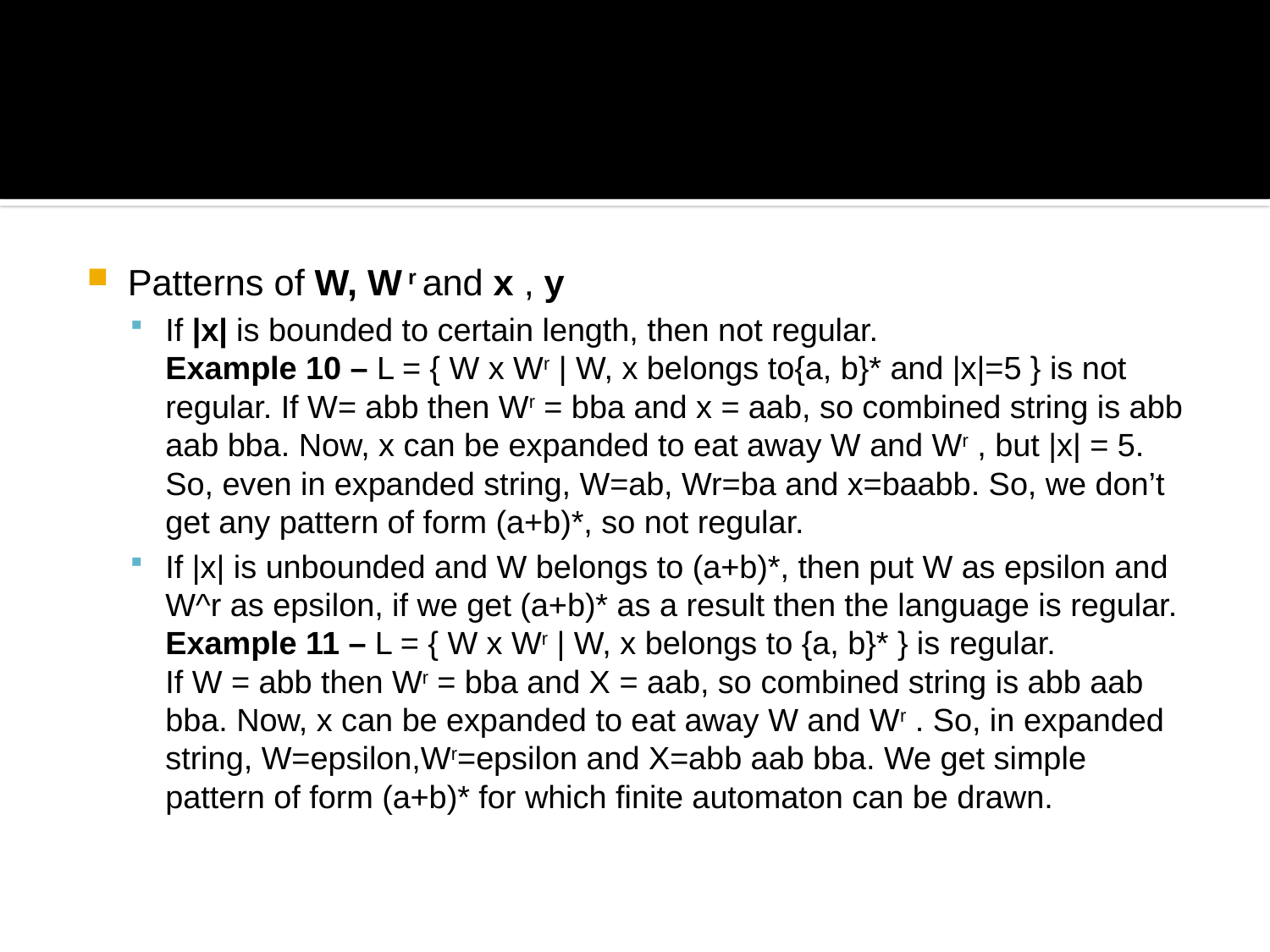

#
Patterns of W, W r and x , y
If |x| is bounded to certain length, then not regular.
Example 10 – L = { W x Wr | W, x belongs to{a, b}* and |x|=5 } is not regular. If W= abb then Wr = bba and x = aab, so combined string is abb aab bba. Now, x can be expanded to eat away W and Wr , but |x| = 5. So, even in expanded string, W=ab, Wr=ba and x=baabb. So, we don’t get any pattern of form (a+b)*, so not regular.
If |x| is unbounded and W belongs to (a+b)*, then put W as epsilon and W^r as epsilon, if we get (a+b)* as a result then the language is regular.
Example 11 – L = { W x Wr | W, x belongs to {a, b}* } is regular.
If W = abb then Wr = bba and X = aab, so combined string is abb aab bba. Now, x can be expanded to eat away W and Wr . So, in expanded string, W=epsilon,Wr=epsilon and X=abb aab bba. We get simple pattern of form (a+b)* for which finite automaton can be drawn.